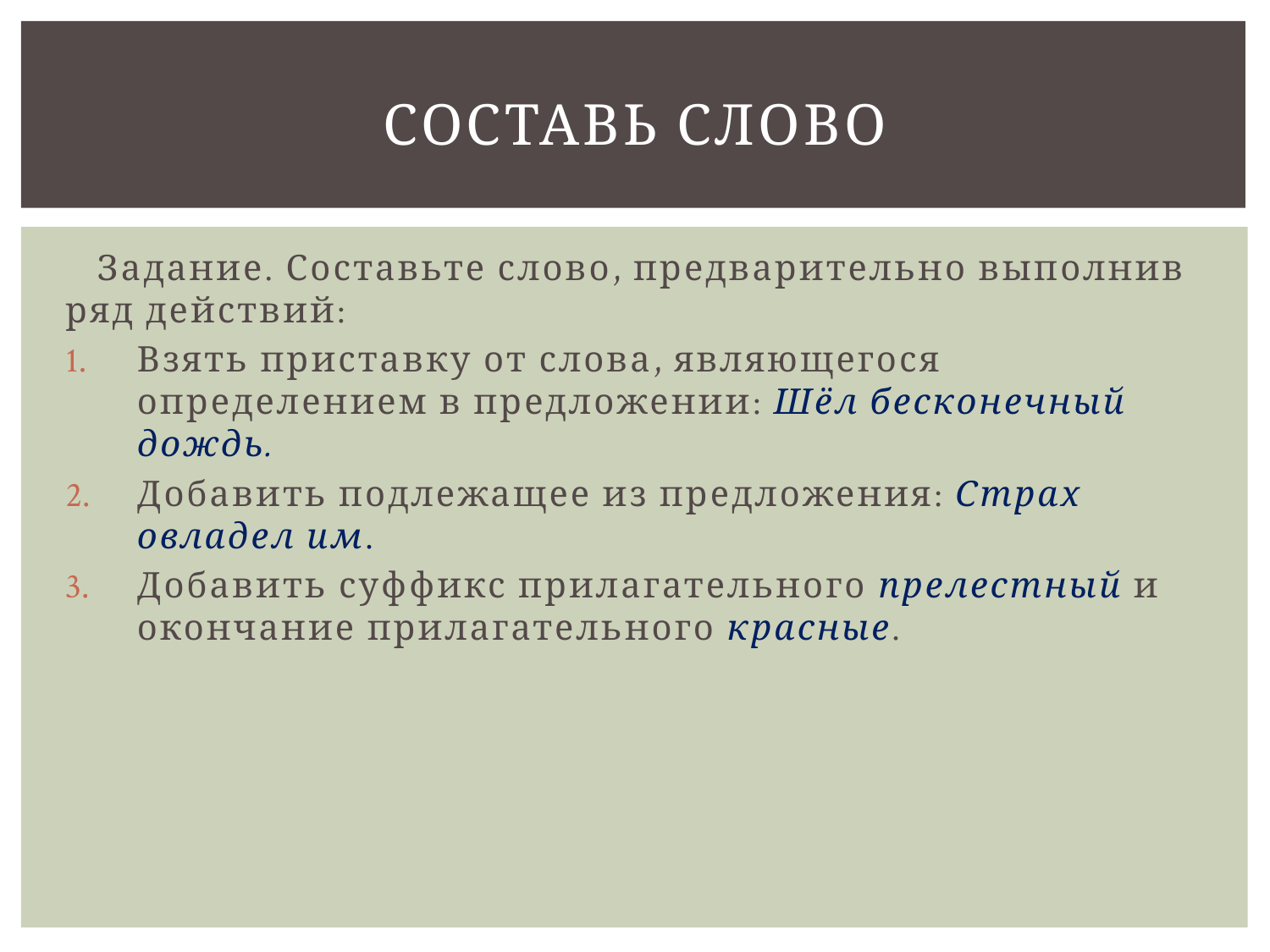

# Составь слово
   Задание. Составьте слово, предварительно выполнив ряд действий:
Взять приставку от слова, являющегося определением в предложении: Шёл бесконечный дождь.
Добавить подлежащее из предложения: Страх овладел им.
Добавить суффикс прилагательного прелестный и окончание прилагательного красные.